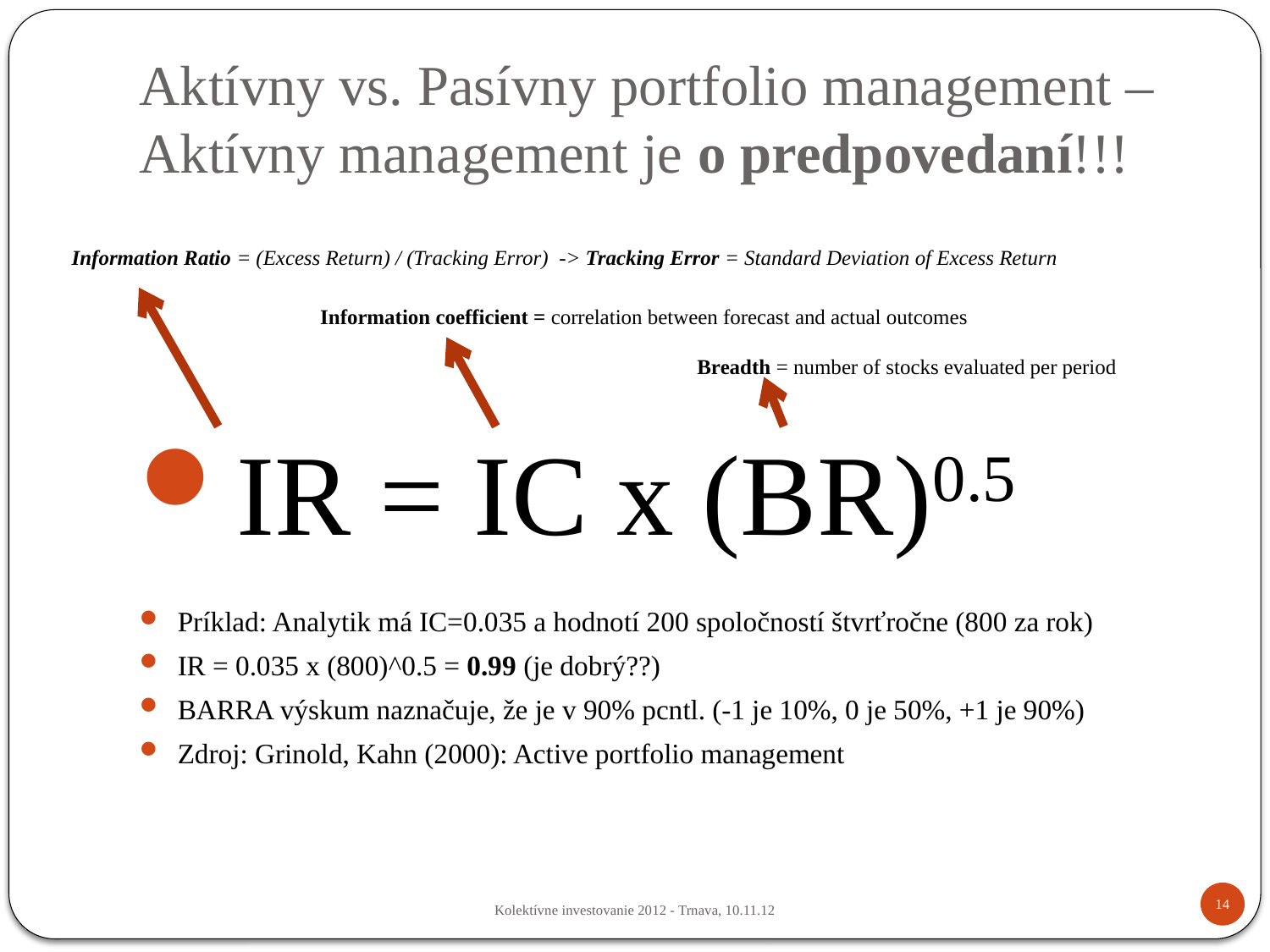

# Aktívny vs. Pasívny portfolio management – Aktívny management je o predpovedaní!!!

IR = IC x (BR)0.5

Príklad: Analytik má IC=0.035 a hodnotí 200 spoločností štvrťročne (800 za rok)
IR = 0.035 x (800)^0.5 = 0.99 (je dobrý??)
BARRA výskum naznačuje, že je v 90% pcntl. (-1 je 10%, 0 je 50%, +1 je 90%)
Zdroj: Grinold, Kahn (2000): Active portfolio management

	Information Ratio = (Excess Return) / (Tracking Error)  -> Tracking Error = Standard Deviation of Excess Return

Information coefficient = correlation between forecast and actual outcomes

Breadth = number of stocks evaluated per period

14
Kolektívne investovanie 2012 - Trnava, 10.11.12